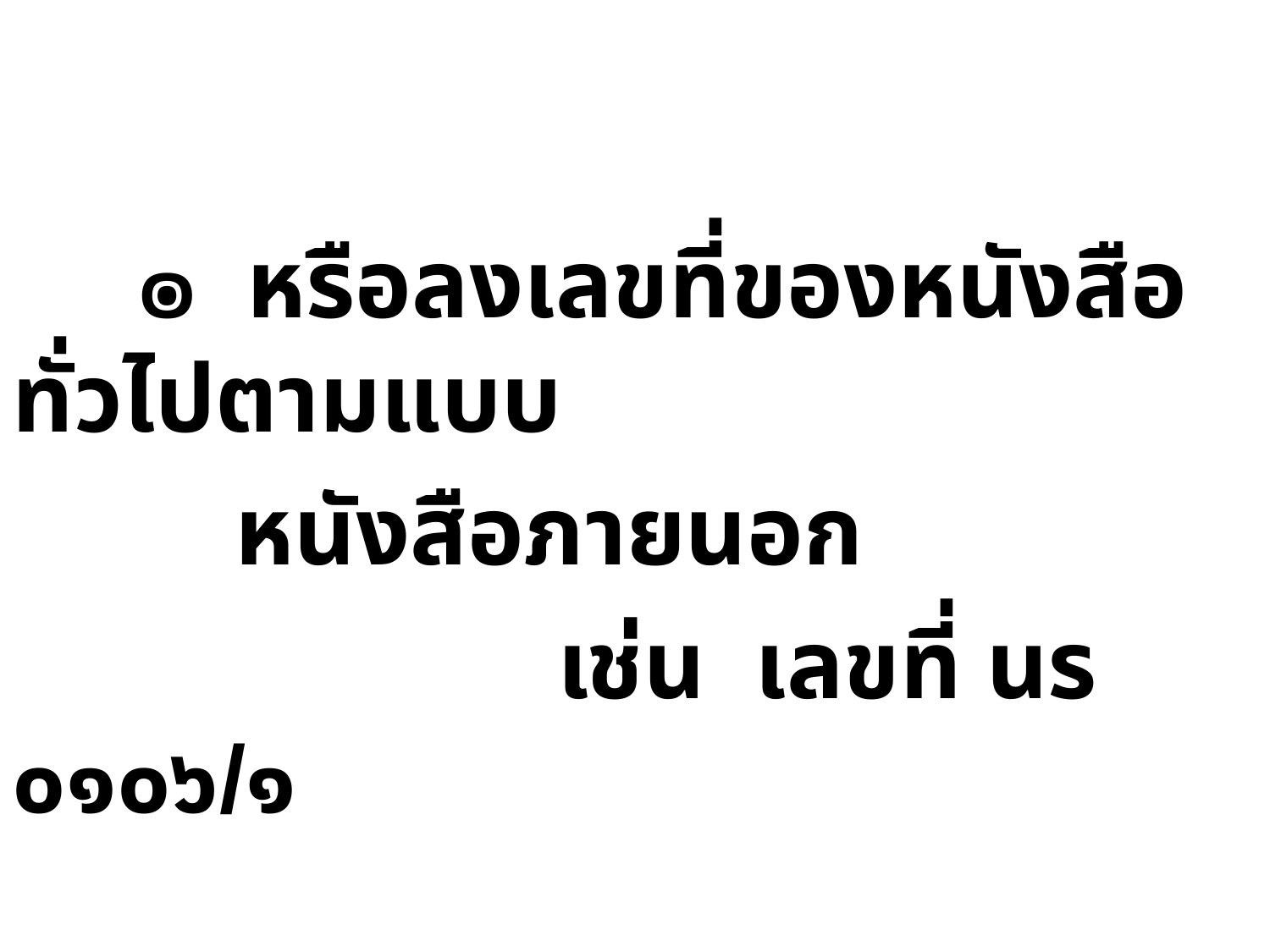

๏  หรือลงเลขที่ของหนังสือทั่วไปตามแบบ
         หนังสือภายนอก
                      เช่น  เลขที่ นร ๐๑๐๖/๑